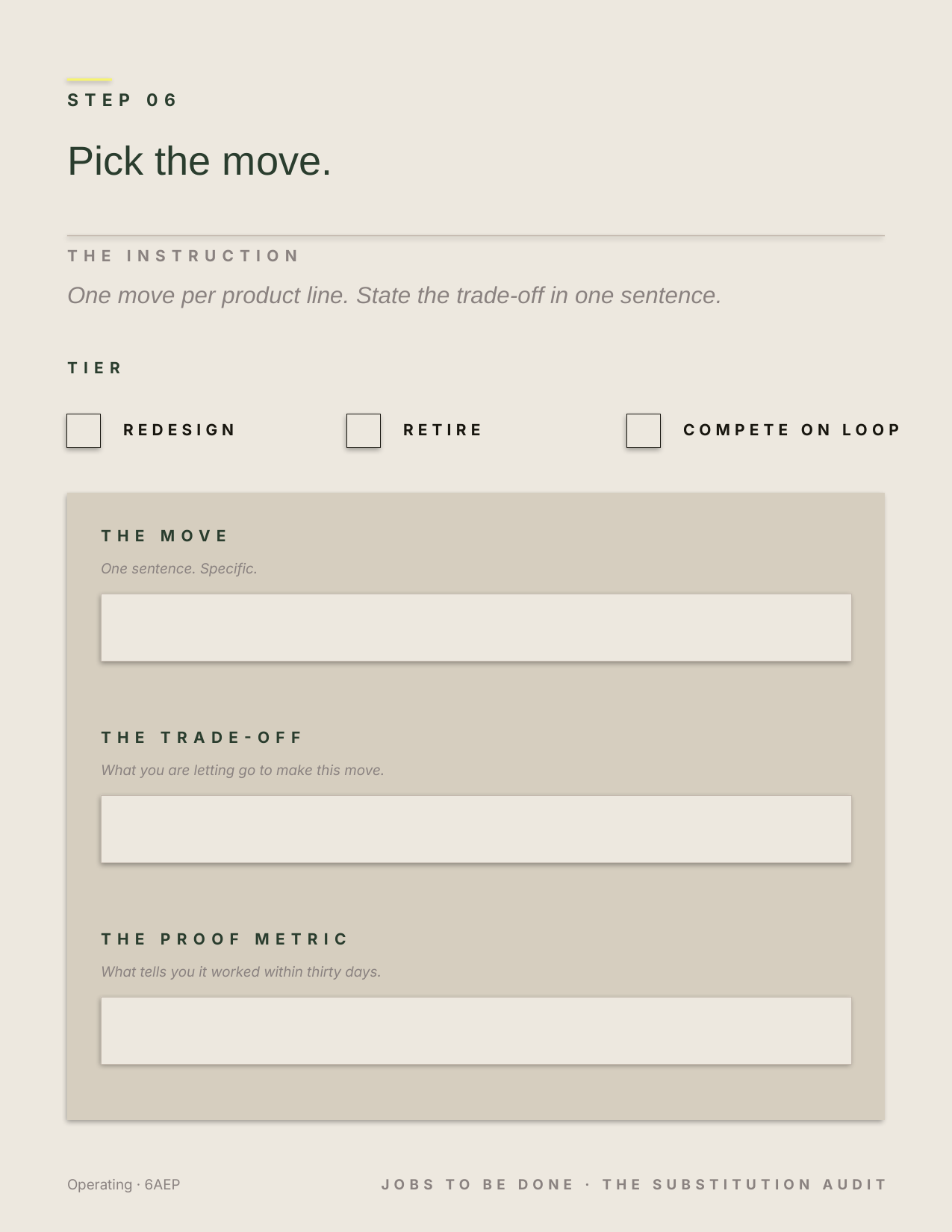

STEP 06
Pick the move.

THE INSTRUCTION
One move per product line. State the trade-off in one sentence.
TIER

REDESIGN
RETIRE
COMPETE ON LOOP

THE MOVE
One sentence. Specific.

THE TRADE-OFF
What you are letting go to make this move.

THE PROOF METRIC
What tells you it worked within thirty days.

Operating · 6AEP
JOBS TO BE DONE · THE SUBSTITUTION AUDIT